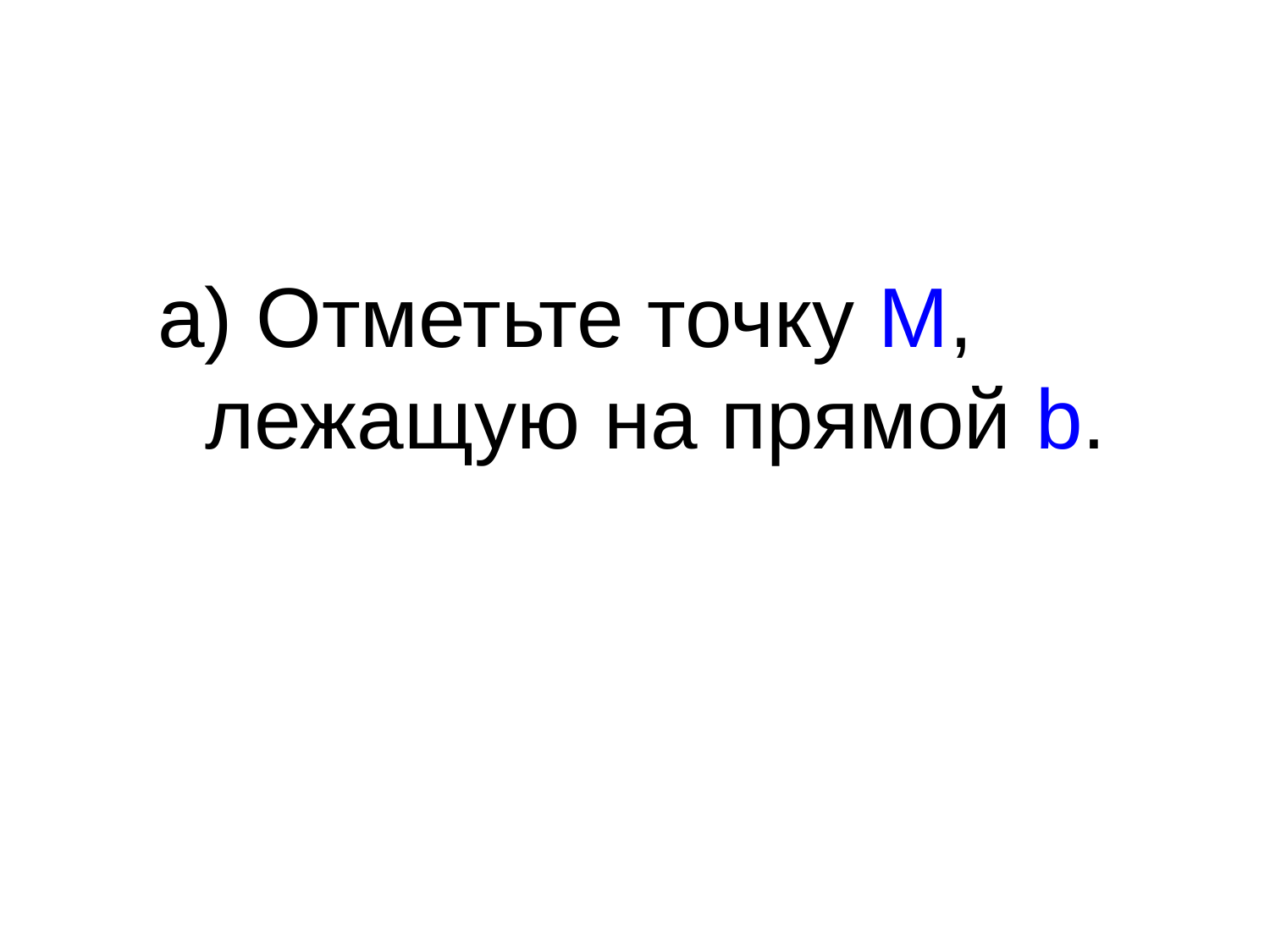

а) Отметьте точку М, лежащую на прямой b.